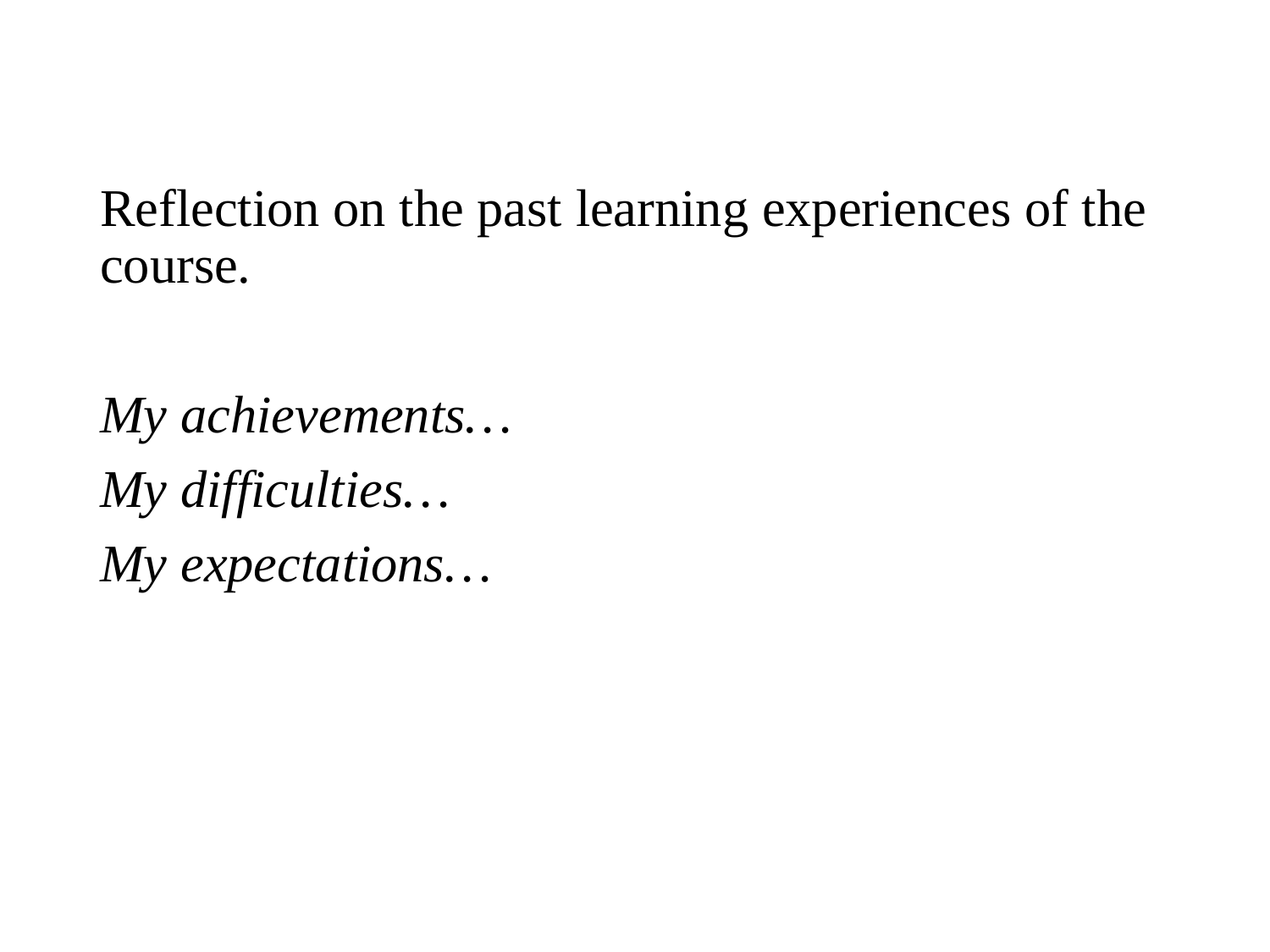

Reflection on the past learning experiences of the course.

My achievements…
My difficulties…
My expectations…